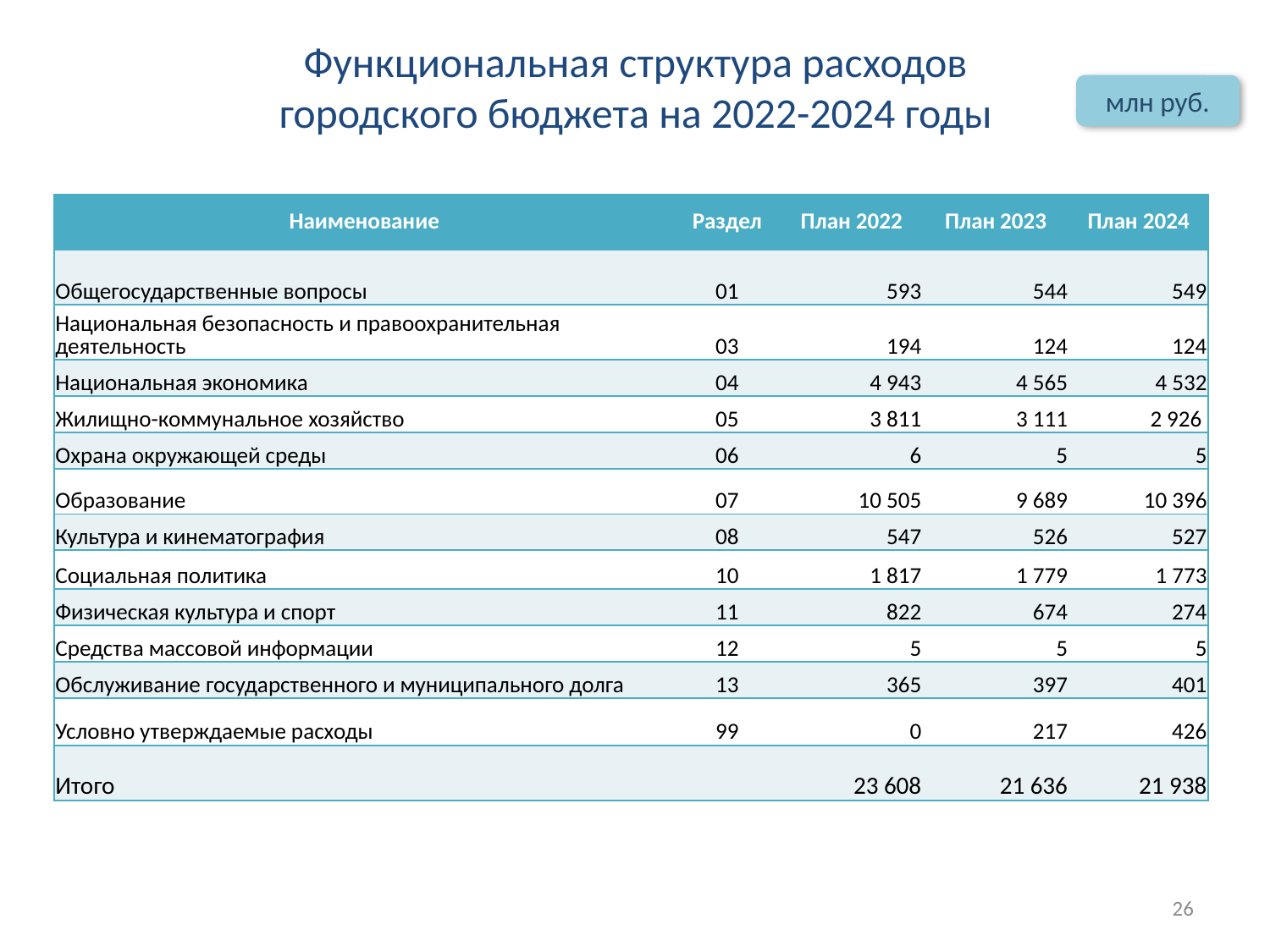

# Функциональная структура расходов городского бюджета на 2022-2024 годы
млн руб.
| Наименование | Раздел | План 2022 | План 2023 | План 2024 |
| --- | --- | --- | --- | --- |
| Общегосударственные вопросы | 01 | 593 | 544 | 549 |
| Национальная безопасность и правоохранительная деятельность | 03 | 194 | 124 | 124 |
| Национальная экономика | 04 | 4 943 | 4 565 | 4 532 |
| Жилищно-коммунальное хозяйство | 05 | 3 811 | 3 111 | 2 926 |
| Охрана окружающей среды | 06 | 6 | 5 | 5 |
| Образование | 07 | 10 505 | 9 689 | 10 396 |
| Культура и кинематография | 08 | 547 | 526 | 527 |
| Социальная политика | 10 | 1 817 | 1 779 | 1 773 |
| Физическая культура и спорт | 11 | 822 | 674 | 274 |
| Средства массовой информации | 12 | 5 | 5 | 5 |
| Обслуживание государственного и муниципального долга | 13 | 365 | 397 | 401 |
| Условно утверждаемые расходы | 99 | 0 | 217 | 426 |
| Итого |  | 23 608 | 21 636 | 21 938 |
26